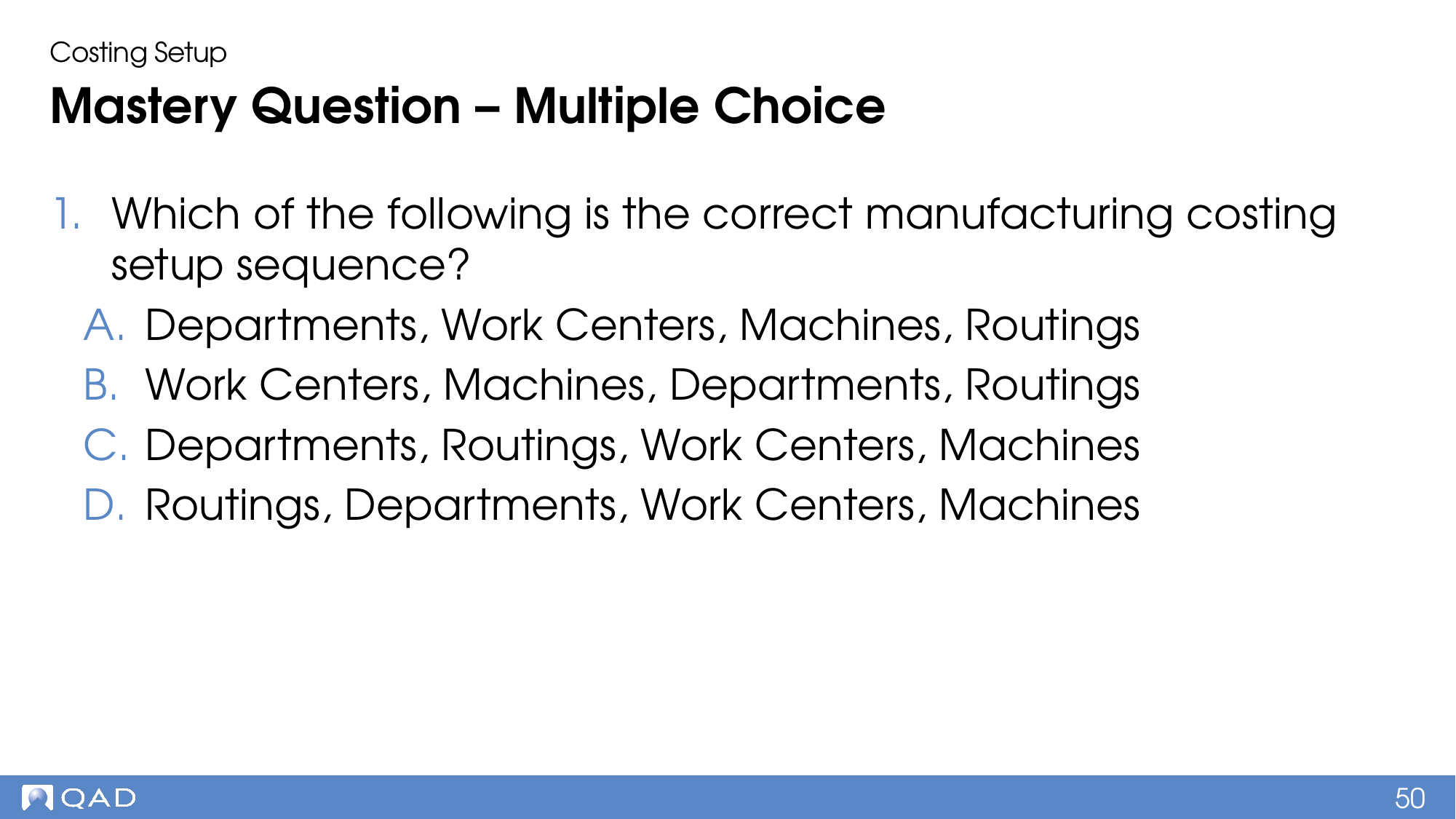

Costing Setup
# Mastery Question – Multiple Choice
Which of the following is the correct manufacturing costing setup sequence?
Departments, Work Centers, Machines, Routings
Work Centers, Machines, Departments, Routings
Departments, Routings, Work Centers, Machines
Routings, Departments, Work Centers, Machines
50